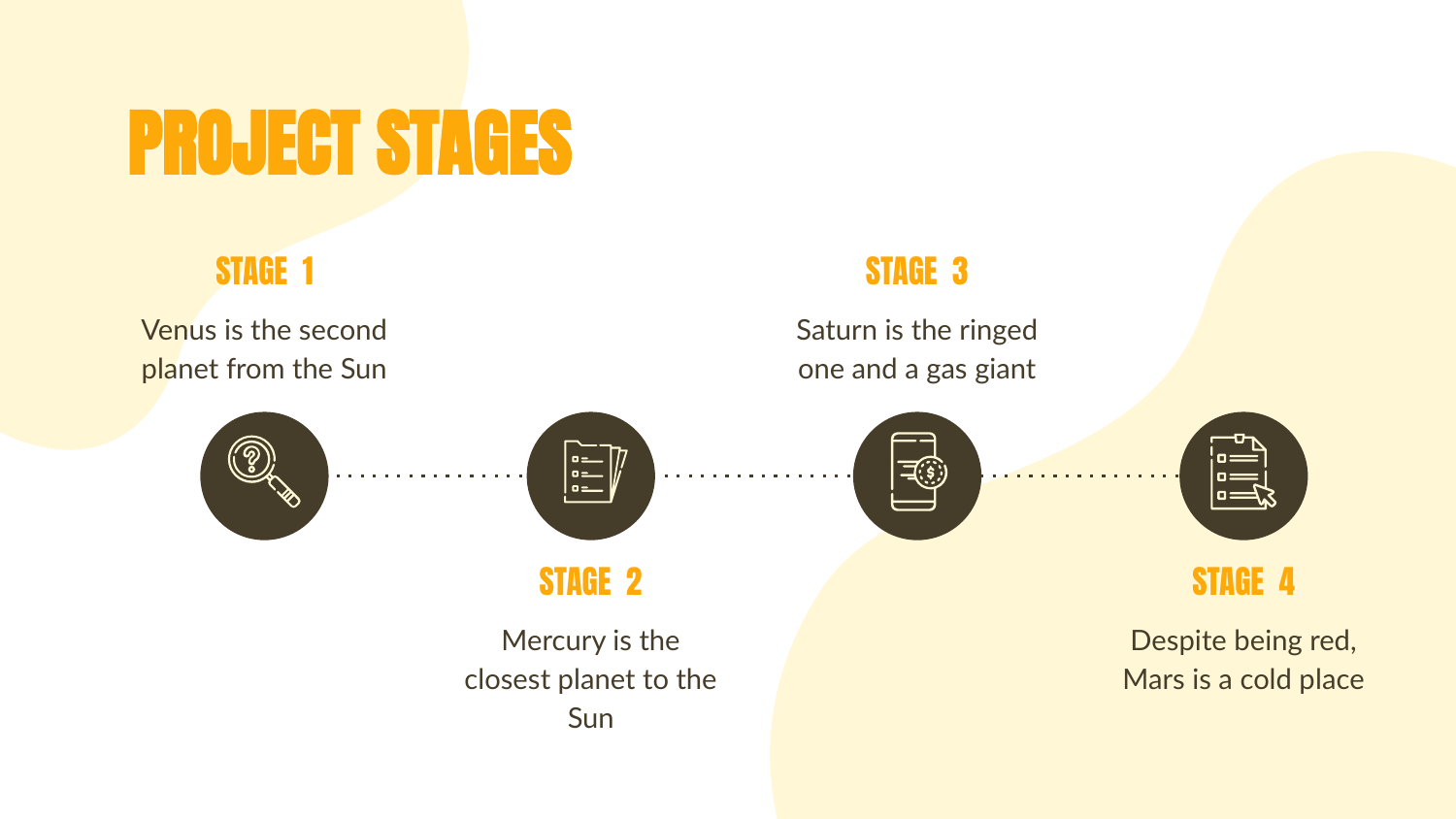

# PROJECT STAGES
STAGE  1
STAGE  3
Venus is the second planet from the Sun

Saturn is the ringed one and a gas giant

STAGE  2
STAGE  4
Mercury is the closest planet to the Sun
Despite being red, Mars is a cold place